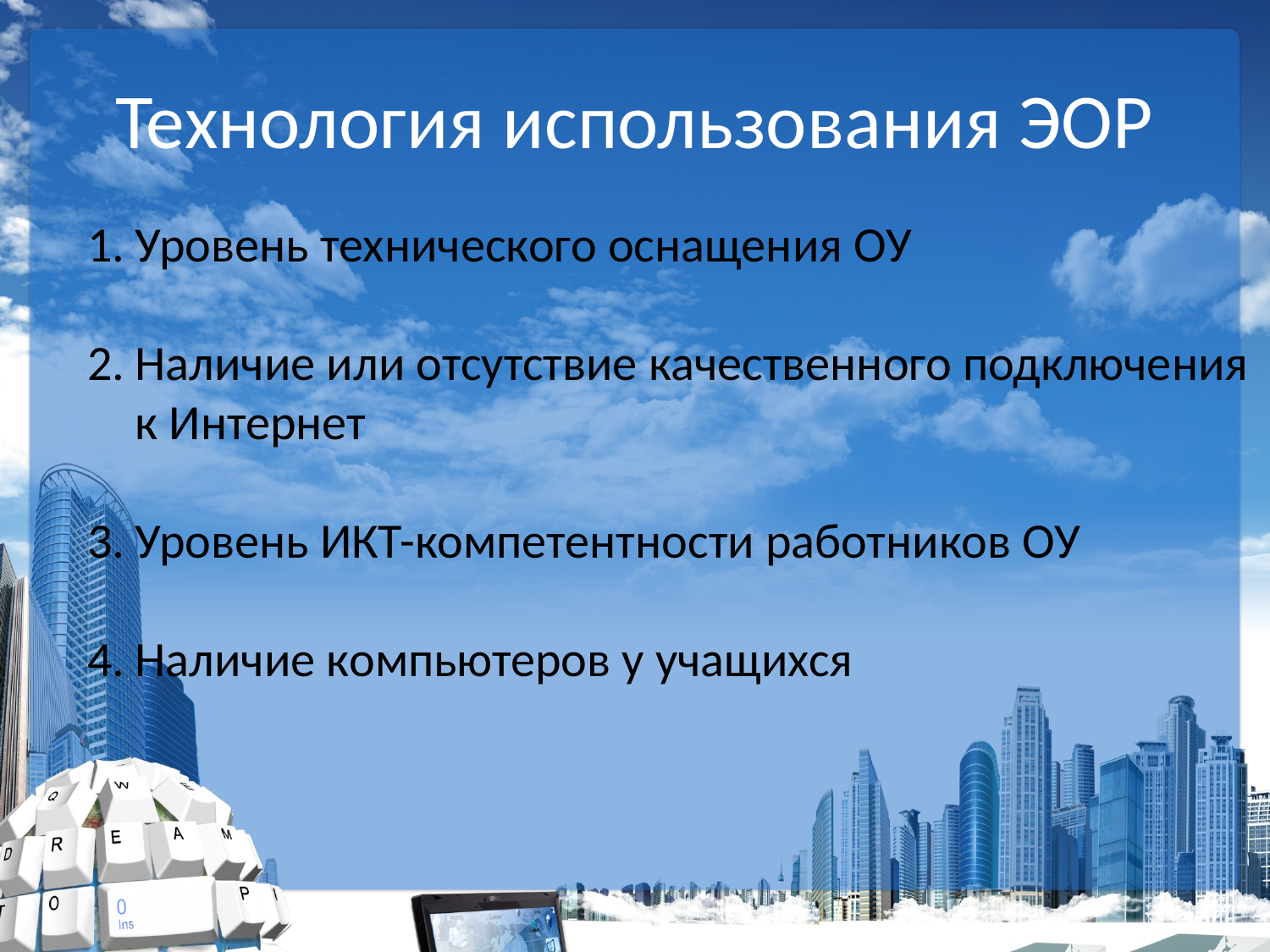

# Технология использования ЭОР
Уровень технического оснащения ОУ

Наличие или отсутствие качественного подключения к Интернет

Уровень ИКТ-компетентности работников ОУ

Наличие компьютеров у учащихся